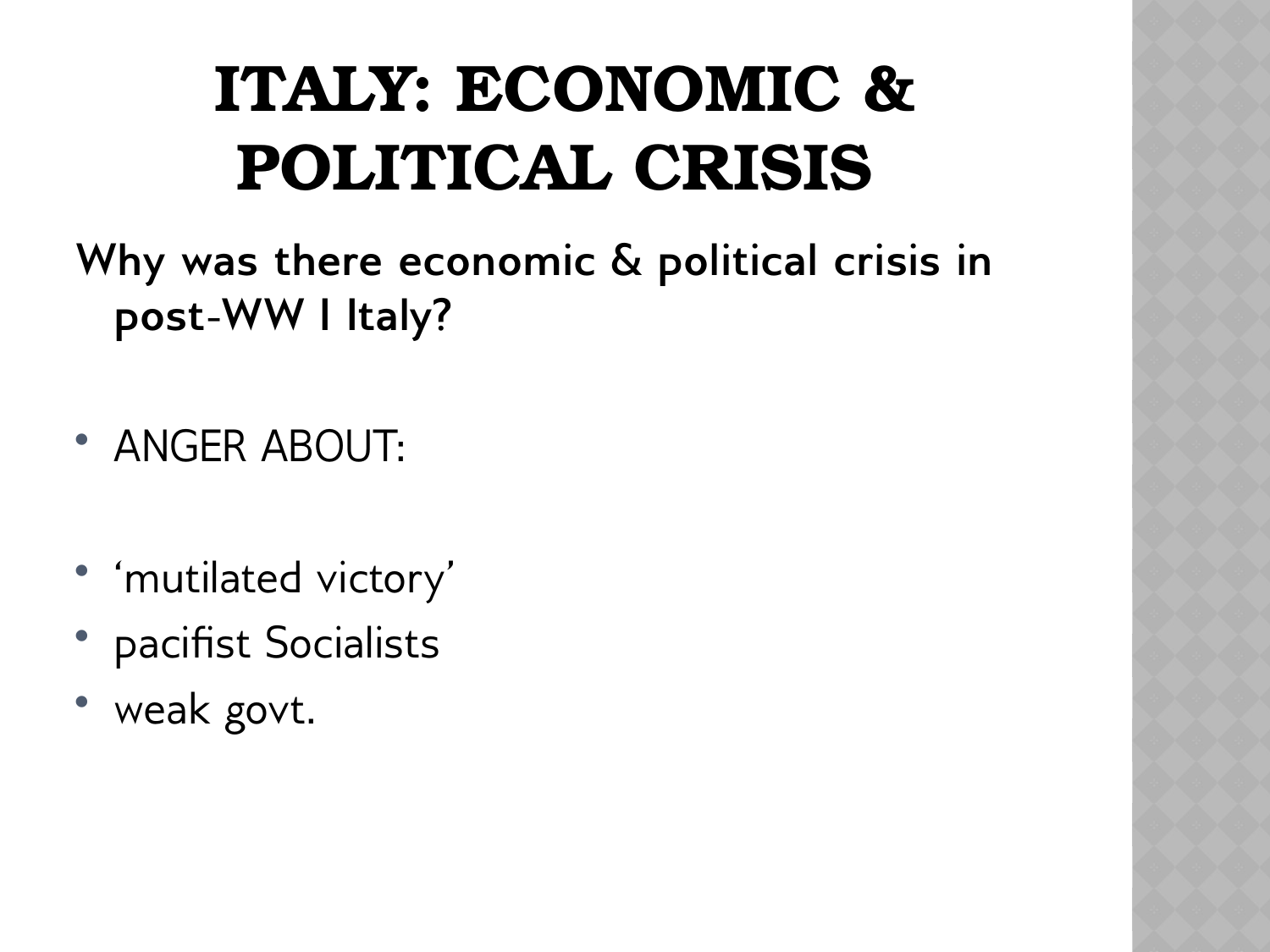

# Italy: economic & political crisis
Why was there economic & political crisis in post-WW I Italy?

ANGER ABOUT:

‘mutilated victory’
pacifist Socialists
weak govt.